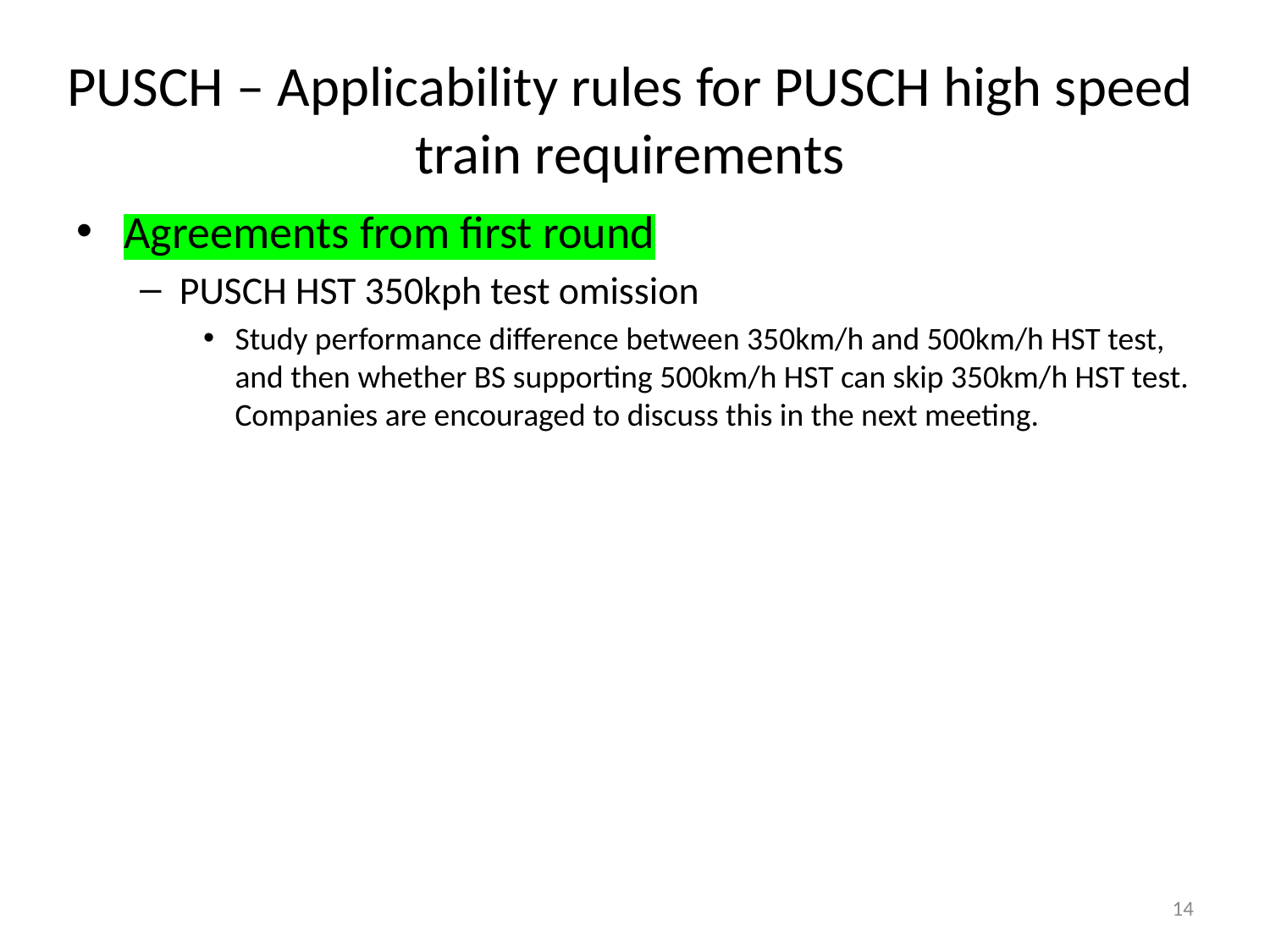

# PUSCH – Applicability rules for PUSCH high speed train requirements
Agreements from first round
PUSCH HST 350kph test omission
Study performance difference between 350km/h and 500km/h HST test, and then whether BS supporting 500km/h HST can skip 350km/h HST test. Companies are encouraged to discuss this in the next meeting.

14